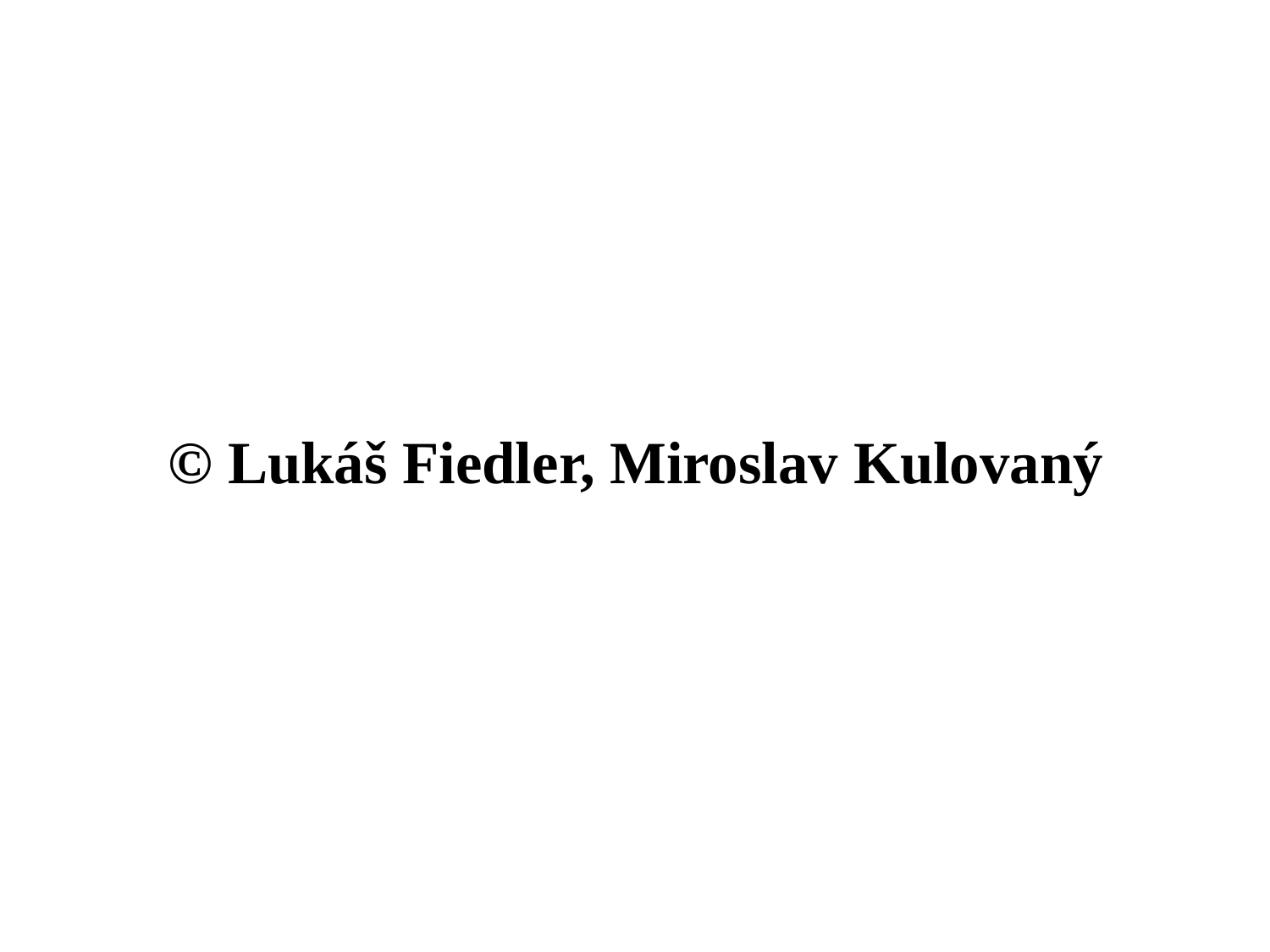

©,

#

© Lukáš Fiedler, Miroslav Kulovaný
©,
©,
©,
©,
©,
©,
©,
©,
©,